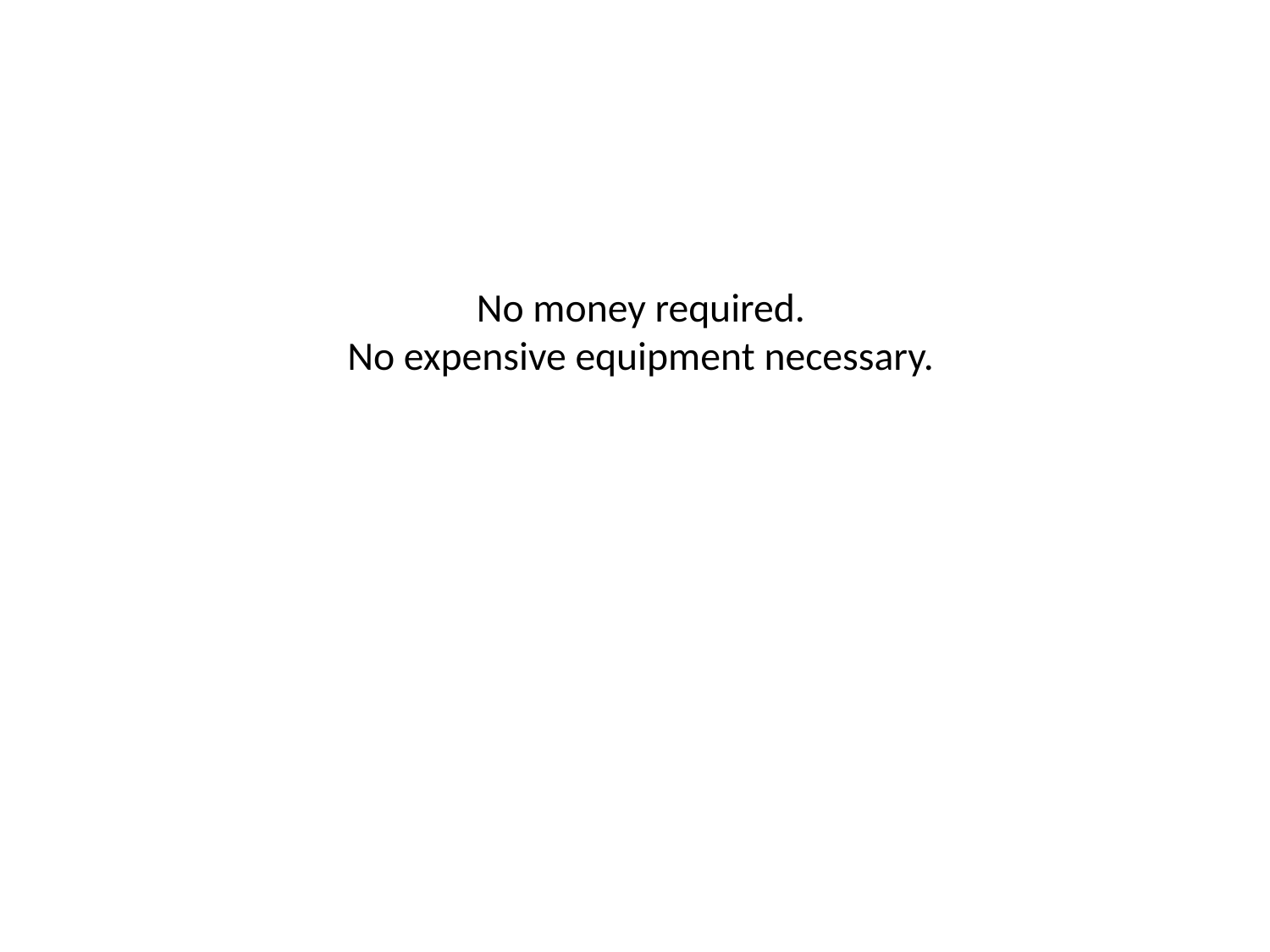

# No money required. No expensive equipment necessary.